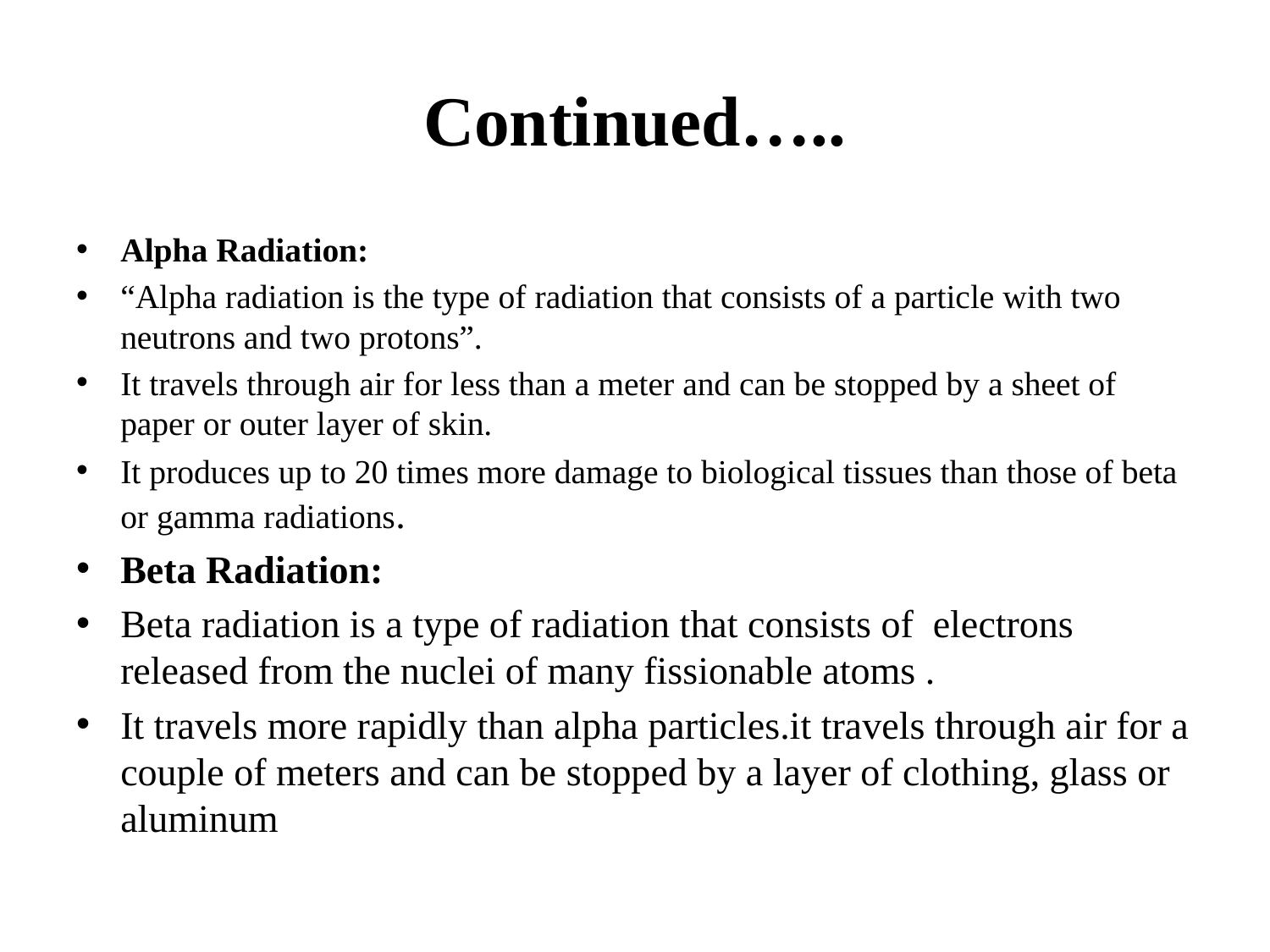

# Continued…..
Alpha Radiation:
“Alpha radiation is the type of radiation that consists of a particle with two neutrons and two protons”.
It travels through air for less than a meter and can be stopped by a sheet of paper or outer layer of skin.
It produces up to 20 times more damage to biological tissues than those of beta or gamma radiations.
Beta Radiation:
Beta radiation is a type of radiation that consists of  electrons released from the nuclei of many fissionable atoms .
It travels more rapidly than alpha particles.it travels through air for a couple of meters and can be stopped by a layer of clothing, glass or aluminum